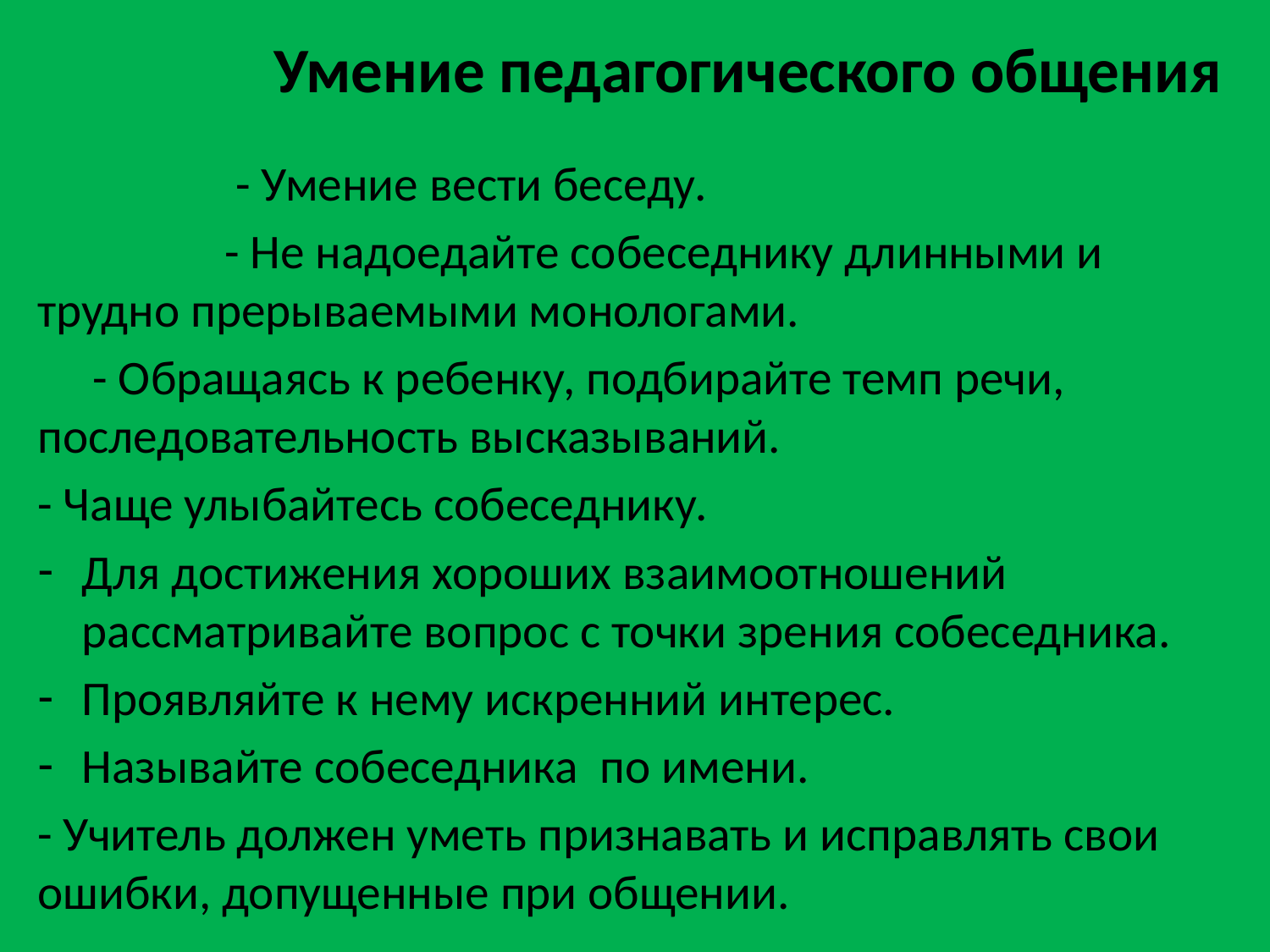

# Умение педагогического общения
                  - Умение вести беседу.
                 - Не надоедайте собеседнику длинными и трудно преры­ваемыми монологами.
     - Обращаясь к ребенку, подбирайте темп речи, последовательность высказы­ваний.
- Чаще улыбайтесь собеседнику.
Для достижения хороших взаимоотношений рассматривайте вопрос с точки зре­ния собеседника.
Проявляйте к нему искренний интерес.
Называйте собеседника  по имени.
- Учитель должен уметь признавать и исправлять свои ошибки, допущенные при общении.